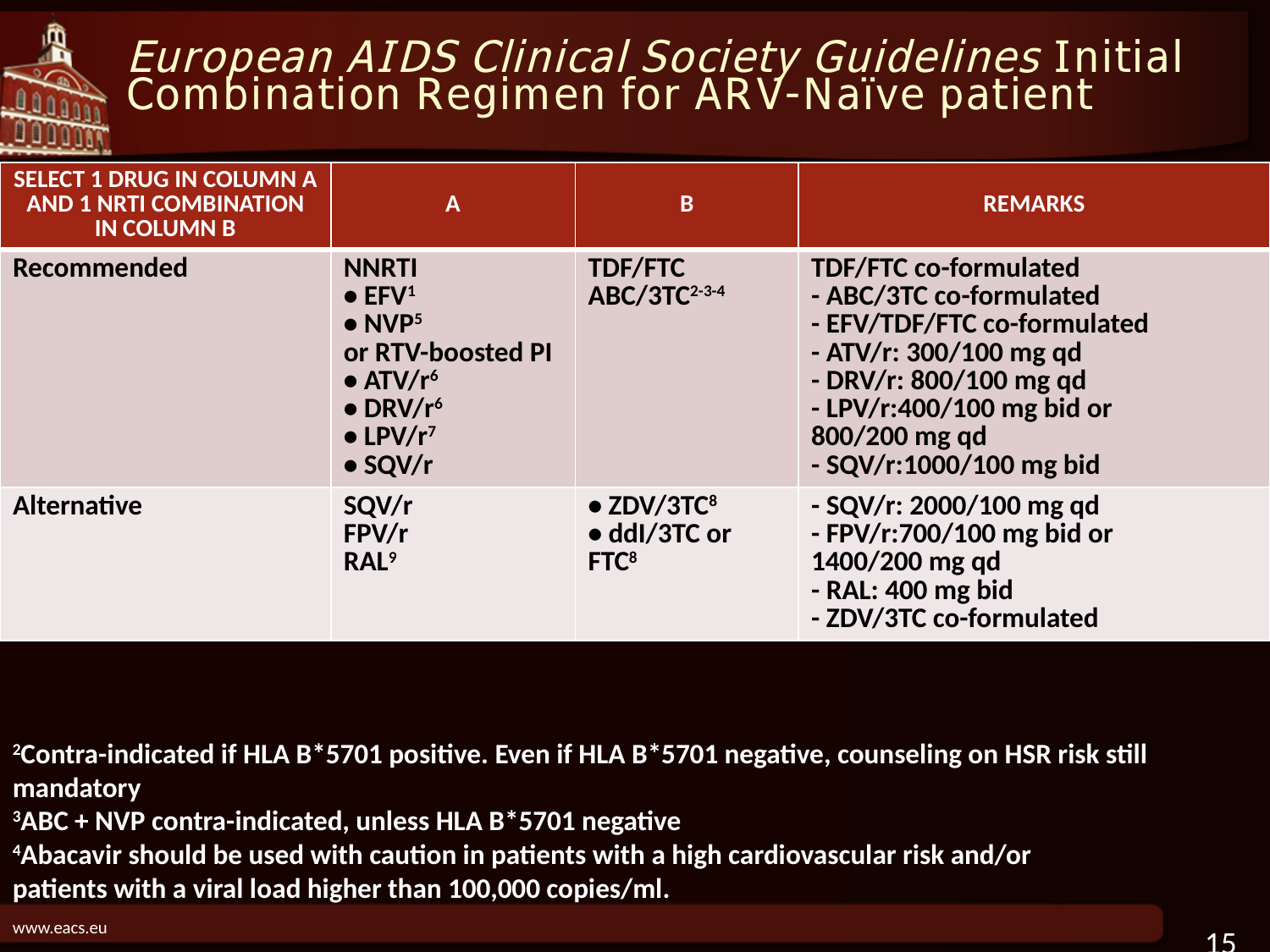

# European AIDS Clinical Society Guidelines Initial Combination Regimen for ARV-Naïve patient
| SELECT 1 DRUG IN COLUMN A AND 1 NRTI COMBINATION IN COLUMN B | A | B | REMARKS |
| --- | --- | --- | --- |
| Recommended | NNRTI • EFV1 • NVP5 or RTV-boosted PI • ATV/r6 • DRV/r6 • LPV/r7 • SQV/r | TDF/FTC ABC/3TC2-3-4 | TDF/FTC co-formulated - ABC/3TC co-formulated - EFV/TDF/FTC co-formulated - ATV/r: 300/100 mg qd - DRV/r: 800/100 mg qd - LPV/r:400/100 mg bid or 800/200 mg qd - SQV/r:1000/100 mg bid |
| Alternative | SQV/r FPV/r RAL9 | • ZDV/3TC8 • ddI/3TC or FTC8 | - SQV/r: 2000/100 mg qd - FPV/r:700/100 mg bid or 1400/200 mg qd - RAL: 400 mg bid - ZDV/3TC co-formulated |
2Contra-indicated if HLA B*5701 positive. Even if HLA B*5701 negative, counseling on HSR risk still mandatory
3ABC + NVP contra-indicated, unless HLA B*5701 negative
4Abacavir should be used with caution in patients with a high cardiovascular risk and/or
patients with a viral load higher than 100,000 copies/ml.
www.eacs.eu
15